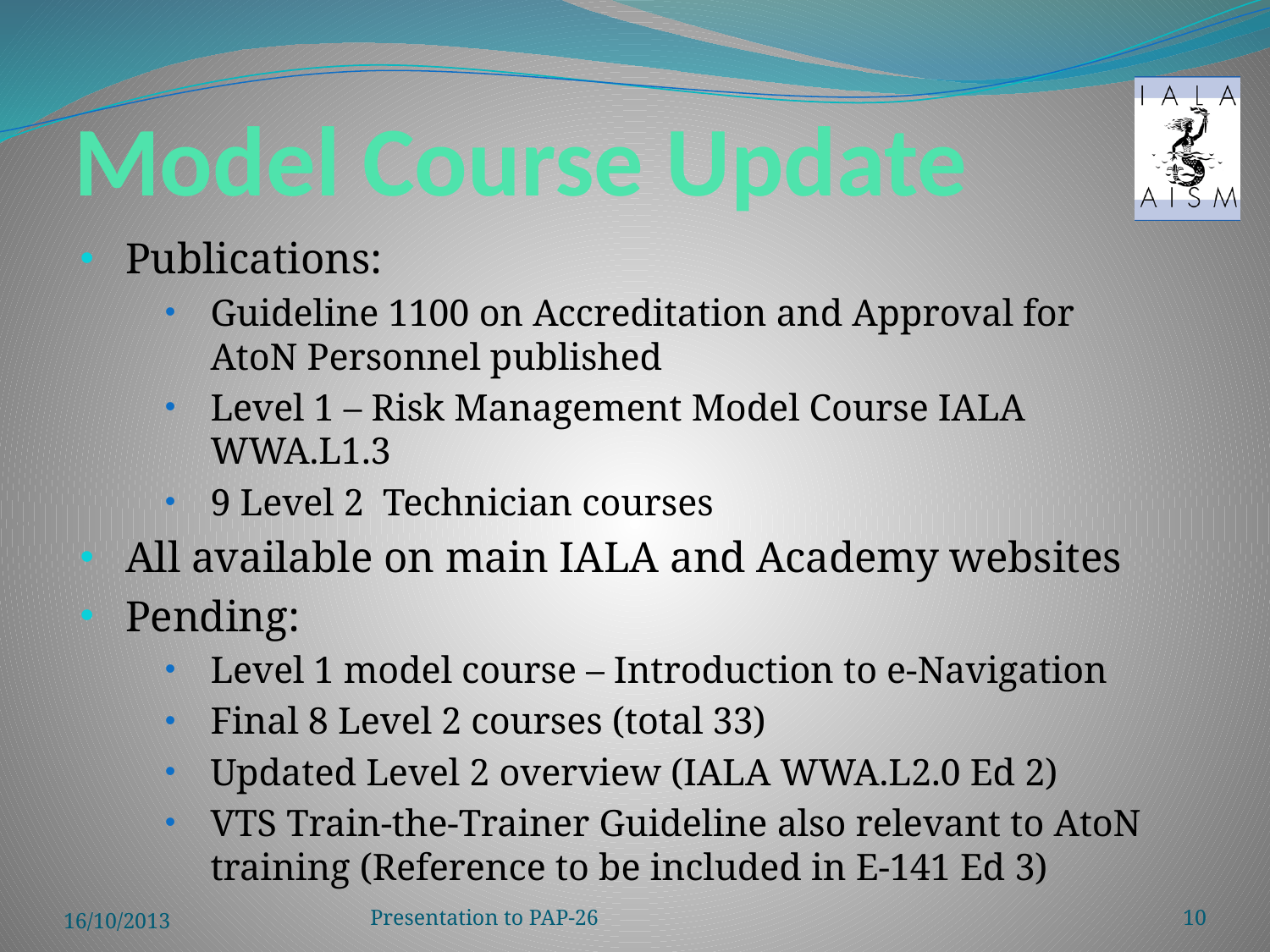

# Model Course Update
Publications:
Guideline 1100 on Accreditation and Approval for AtoN Personnel published
Level 1 – Risk Management Model Course IALA WWA.L1.3
9 Level 2  Technician courses
All available on main IALA and Academy websites
Pending:
Level 1 model course – Introduction to e-Navigation
Final 8 Level 2 courses (total 33)
Updated Level 2 overview (IALA WWA.L2.0 Ed 2)
VTS Train-the-Trainer Guideline also relevant to AtoN training (Reference to be included in E-141 Ed 3)
16/10/2013
Presentation to PAP-26
10